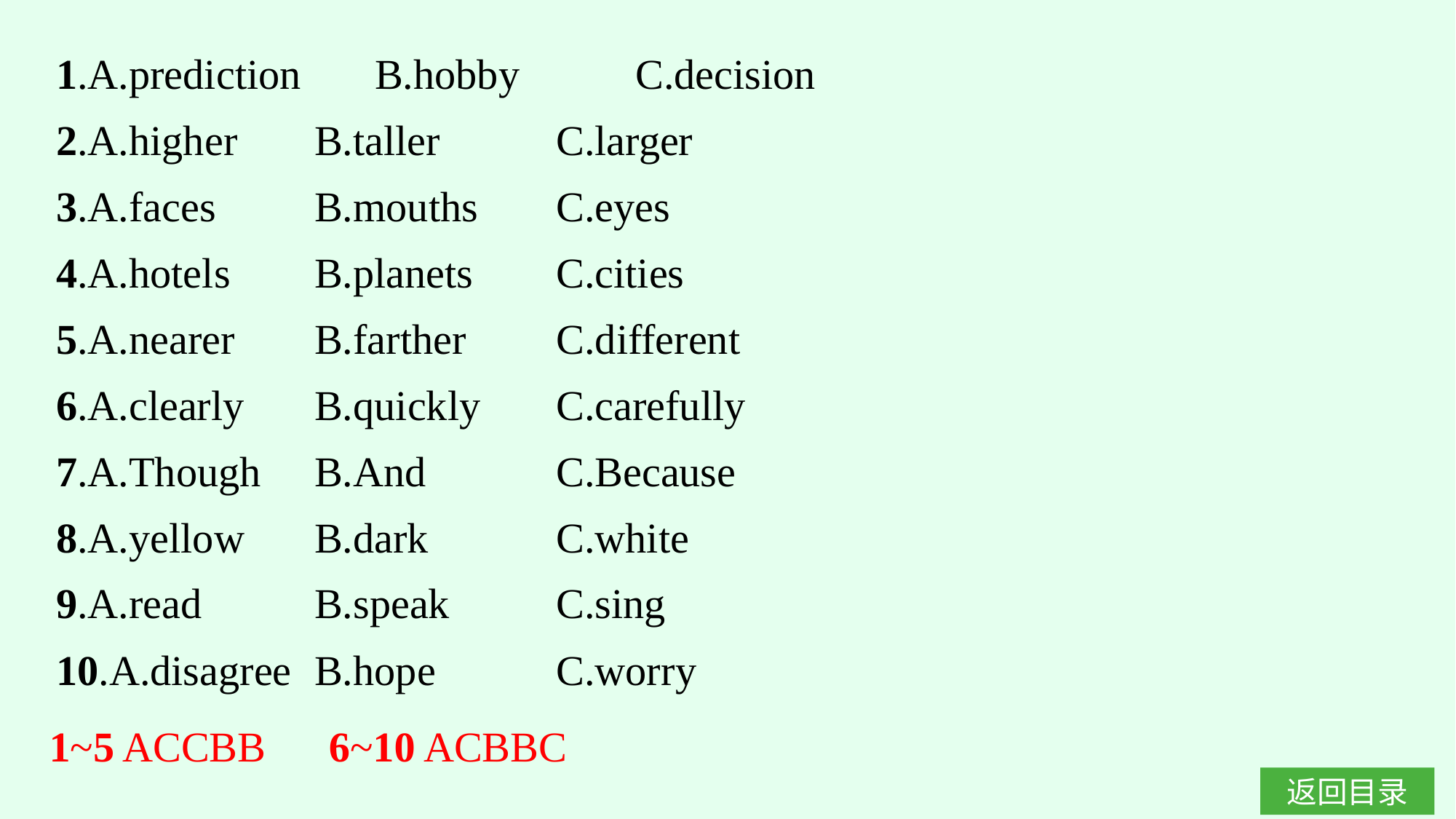

1.A.prediction 　B.hobby 　　C.decision
2.A.higher	B.taller	C.larger
3.A.faces	B.mouths 	C.eyes
4.A.hotels	B.planets	C.cities
5.A.nearer	B.farther 	C.different
6.A.clearly	B.quickly	C.carefully
7.A.Though	B.And 	C.Because
8.A.yellow	B.dark 	C.white
9.A.read 	B.speak 	C.sing
10.A.disagree 	B.hope 	C.worry
1~5 ACCBB　6~10 ACBBC